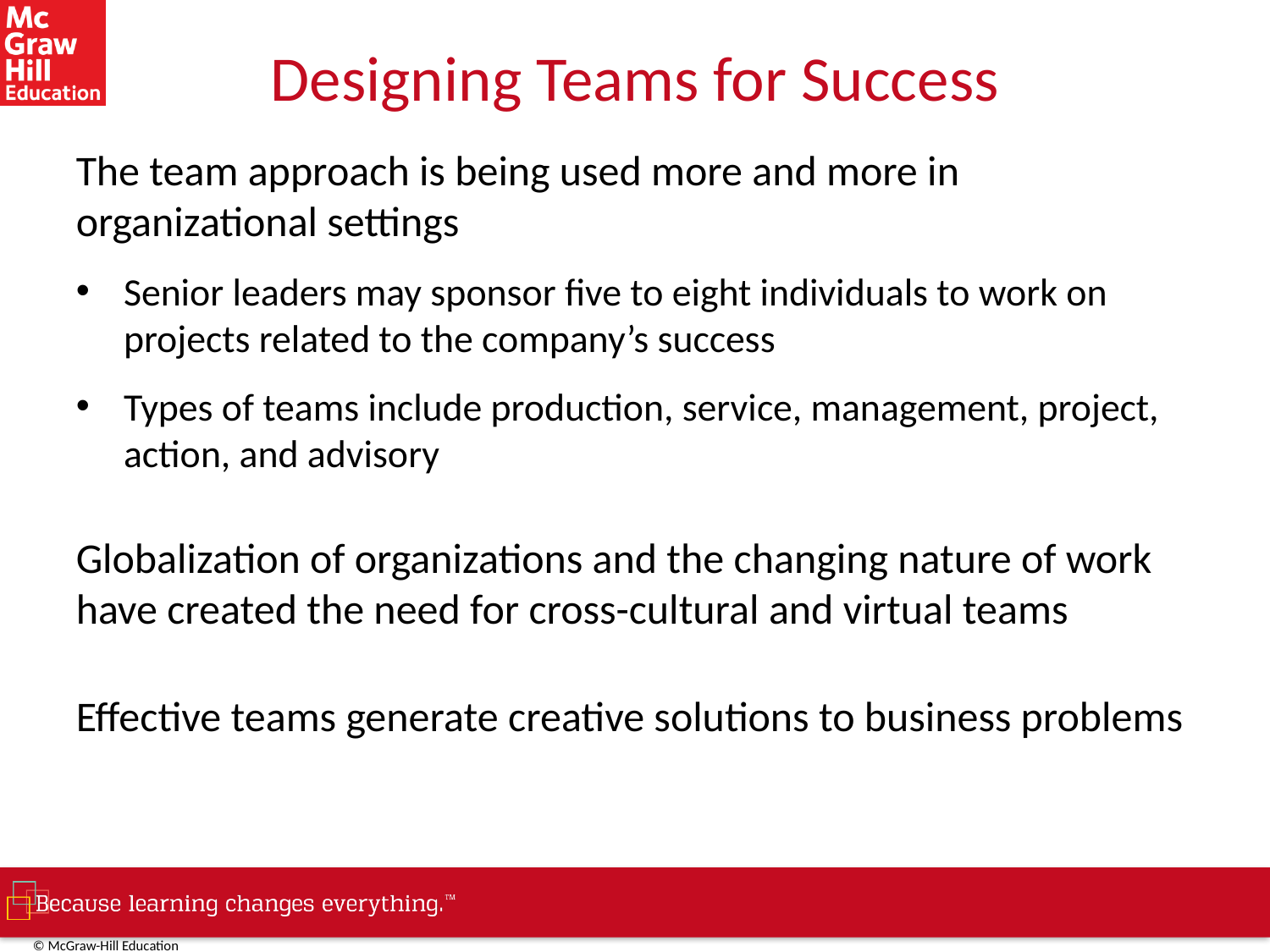

# Designing Teams for Success
The team approach is being used more and more in organizational settings
Senior leaders may sponsor five to eight individuals to work on projects related to the company’s success
Types of teams include production, service, management, project, action, and advisory

Globalization of organizations and the changing nature of work have created the need for cross-cultural and virtual teams

Effective teams generate creative solutions to business problems